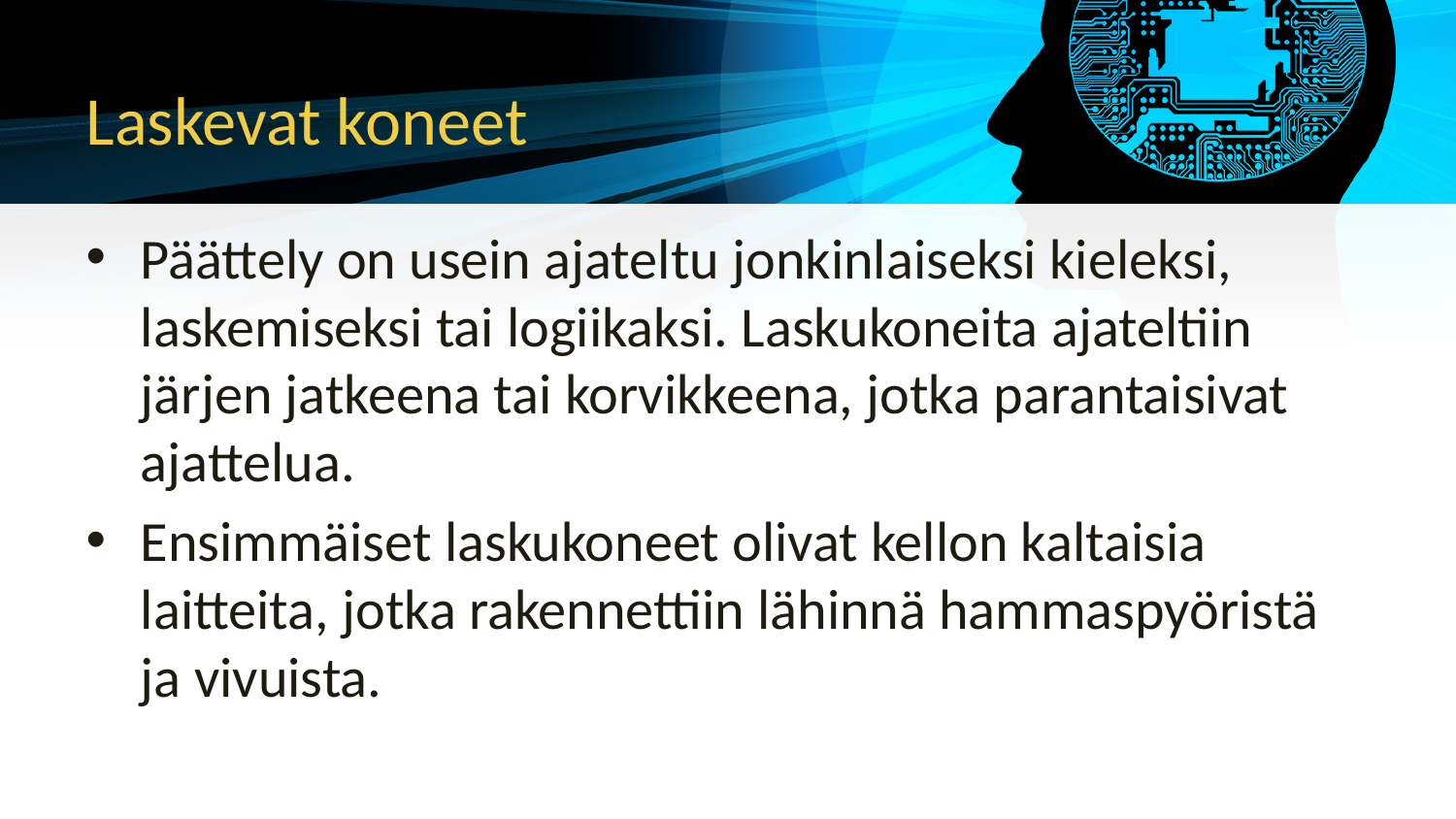

# Laskevat koneet
Päättely on usein ajateltu jonkinlaiseksi kieleksi, laskemiseksi tai logiikaksi. Laskukoneita ajateltiin järjen jatkeena tai korvikkeena, jotka parantaisivat ajattelua.
Ensimmäiset laskukoneet olivat kellon kaltaisia laitteita, jotka rakennettiin lähinnä hammaspyöristä ja vivuista.